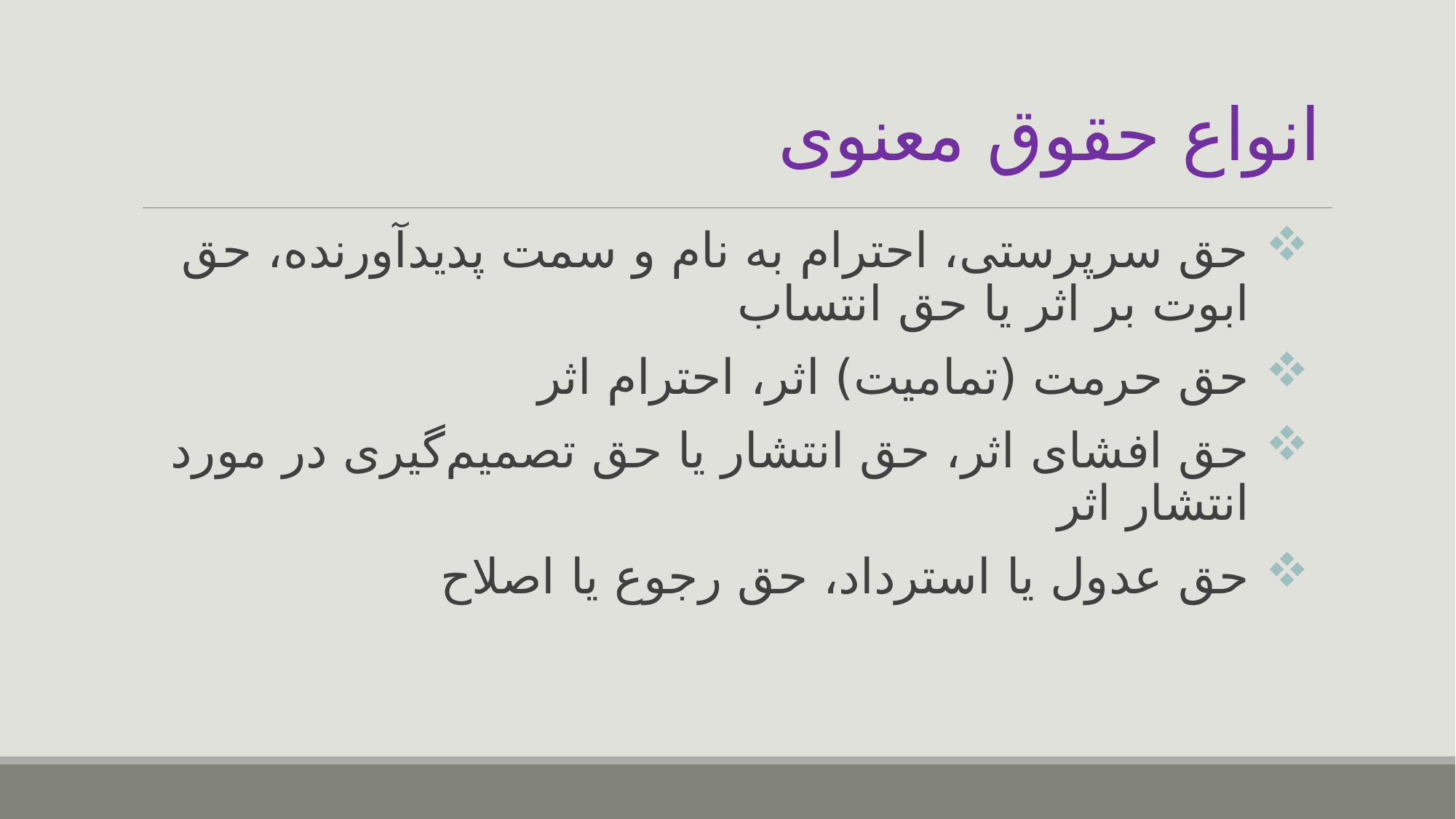

# انواع حقوق معنوی
حق سرپرستی، احترام به نام و سمت پدیدآورنده، حق ابوت بر اثر یا حق انتساب
حق حرمت (تمامیت) اثر، احترام اثر
حق افشای اثر، حق انتشار یا حق تصمیم‌گیری در مورد انتشار اثر
حق عدول یا استرداد، حق رجوع یا اصلاح